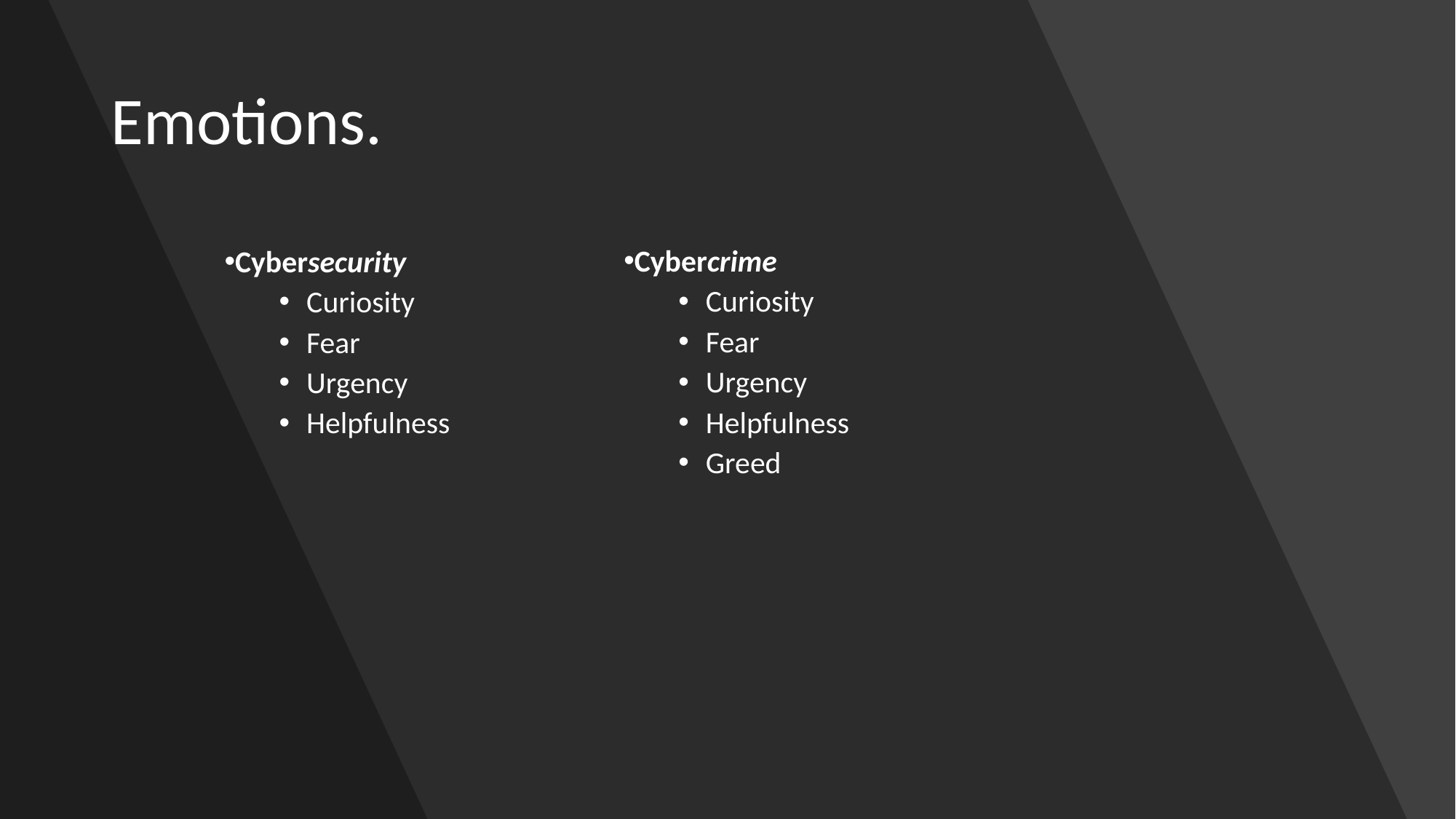

# Emotions.
Cybercrime
Curiosity
Fear
Urgency
Helpfulness
Greed
Cybersecurity
Curiosity
Fear
Urgency
Helpfulness